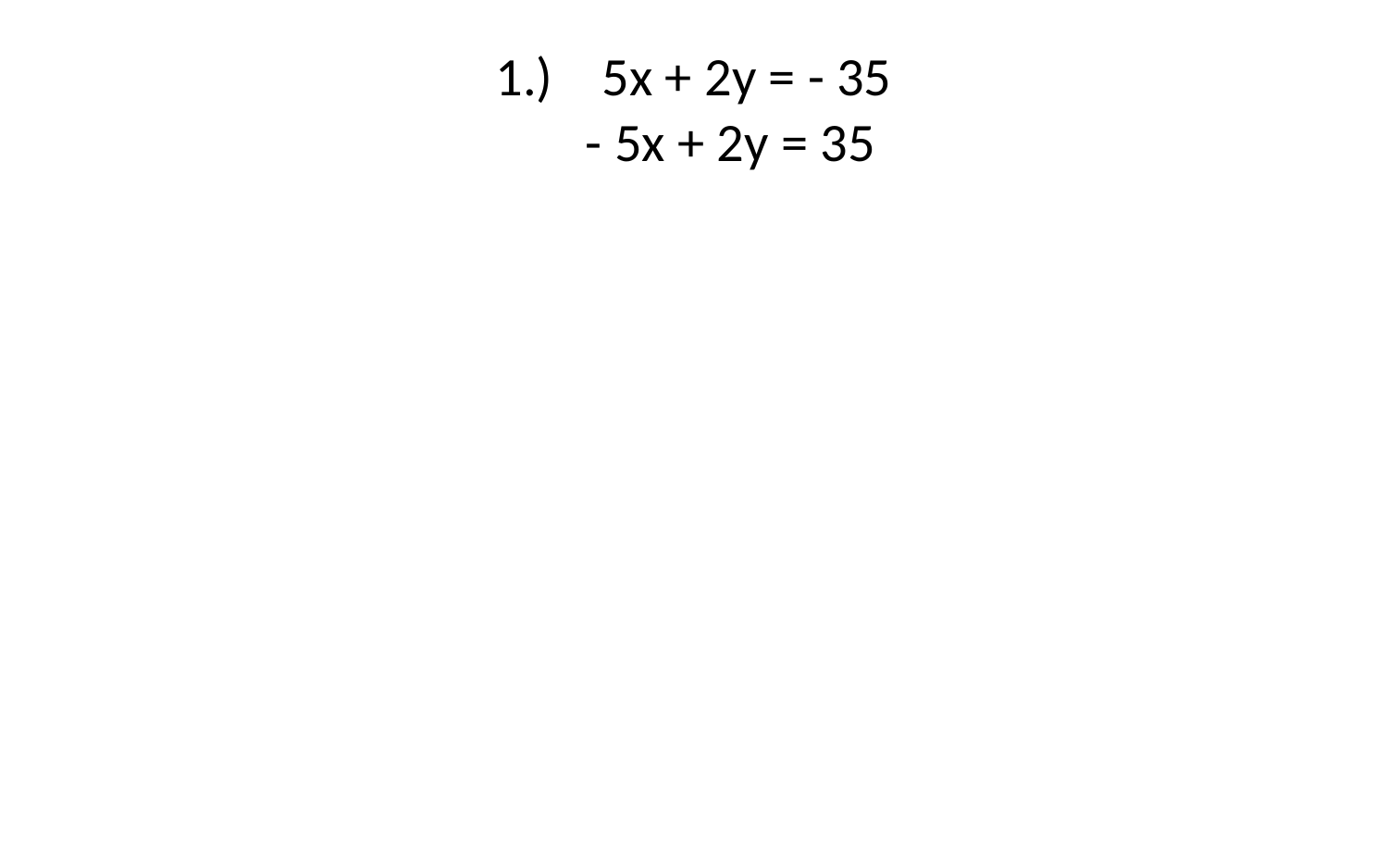

# 1.)    5x + 2y = - 35        - 5x + 2y = 35